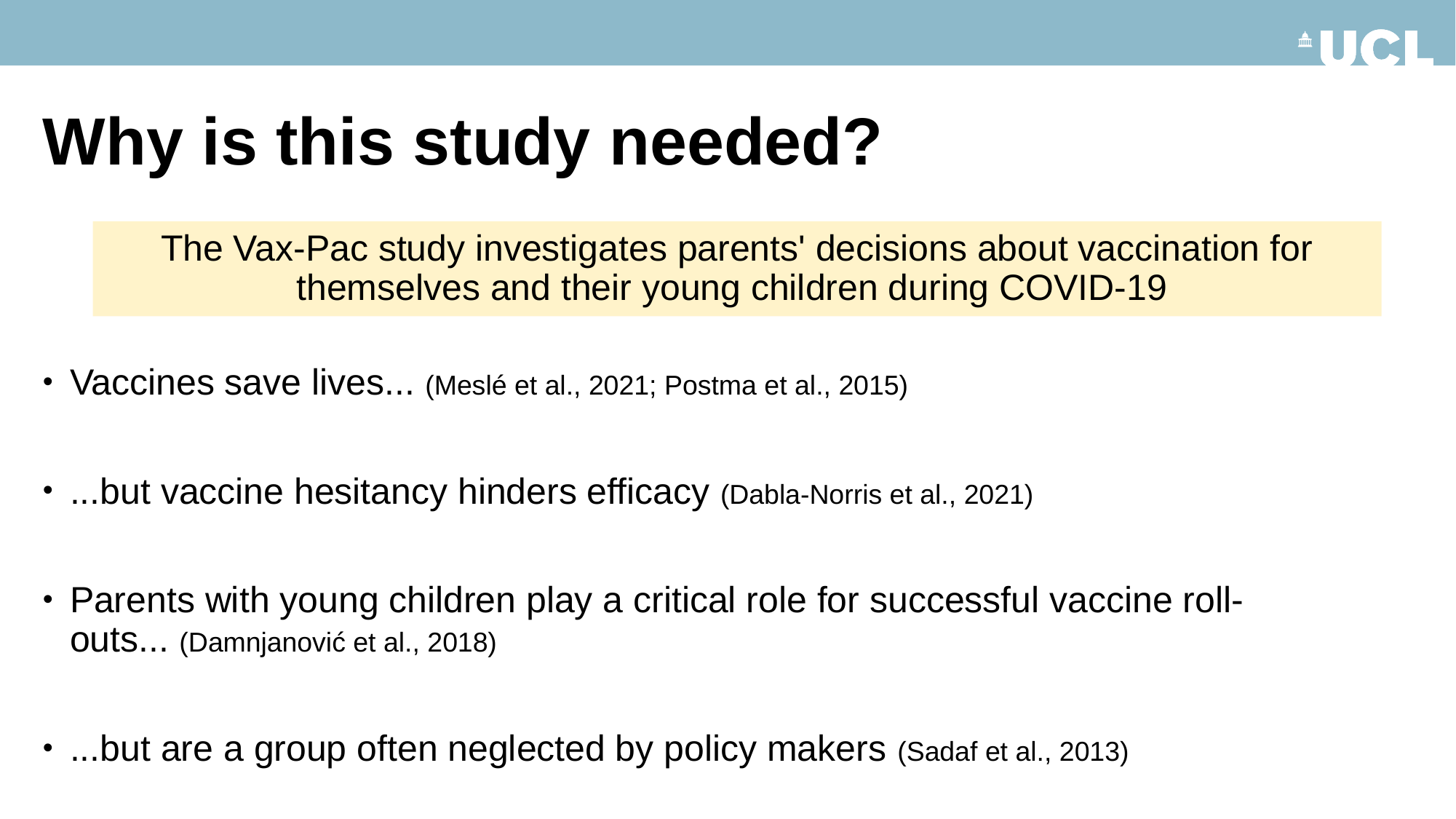

# Why is this study needed?
The Vax-Pac study investigates parents' decisions about vaccination for themselves and their young children during COVID-19
Vaccines save lives... (Meslé et al., 2021; Postma et al., 2015)

...but vaccine hesitancy hinders efficacy (Dabla-Norris et al., 2021)

Parents with young children play a critical role for successful vaccine roll-outs... (Damnjanović et al., 2018)

...but are a group often neglected by policy makers (Sadaf et al., 2013)